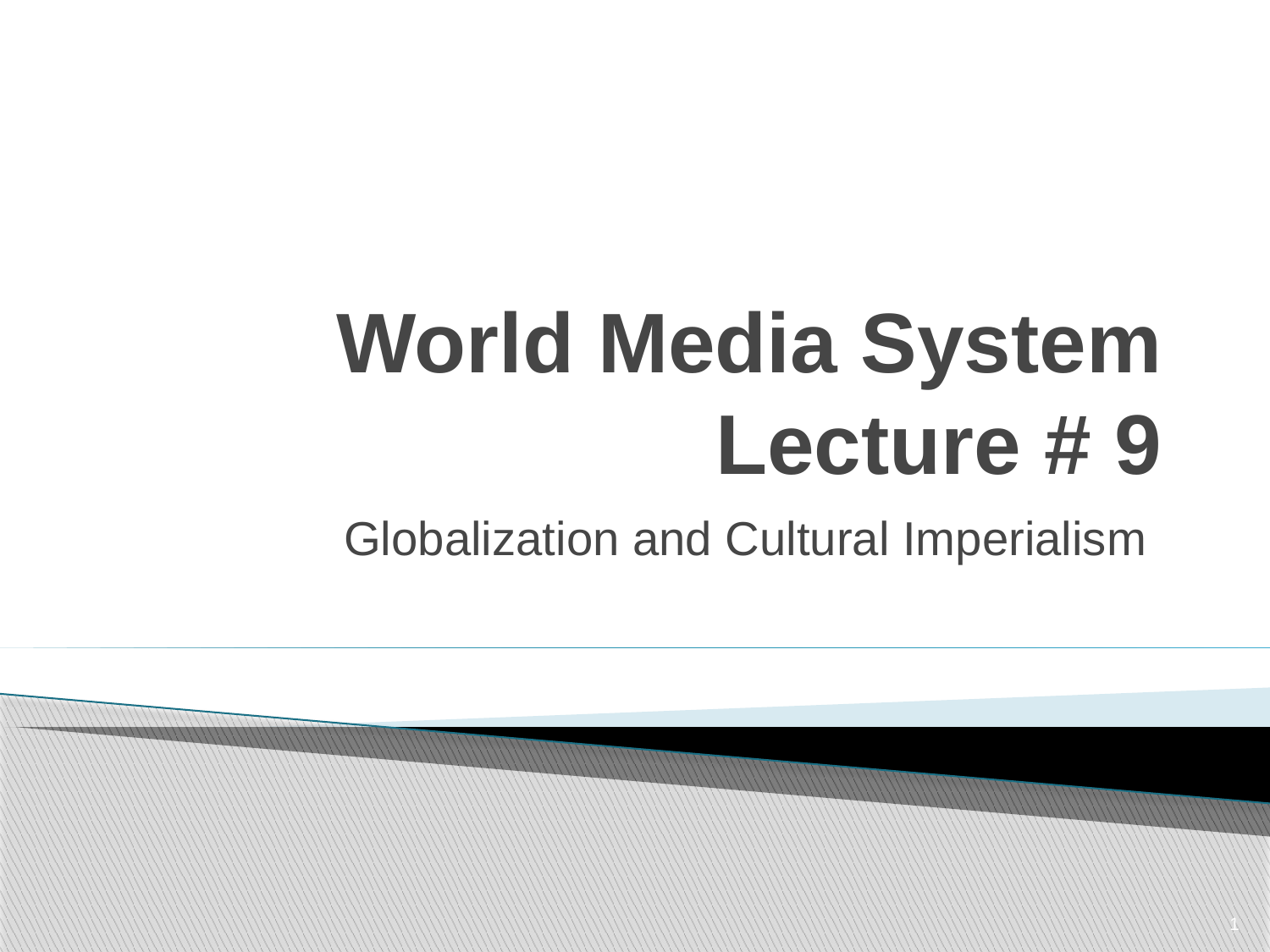

# World Media System Lecture # 9
Globalization and Cultural Imperialism
1